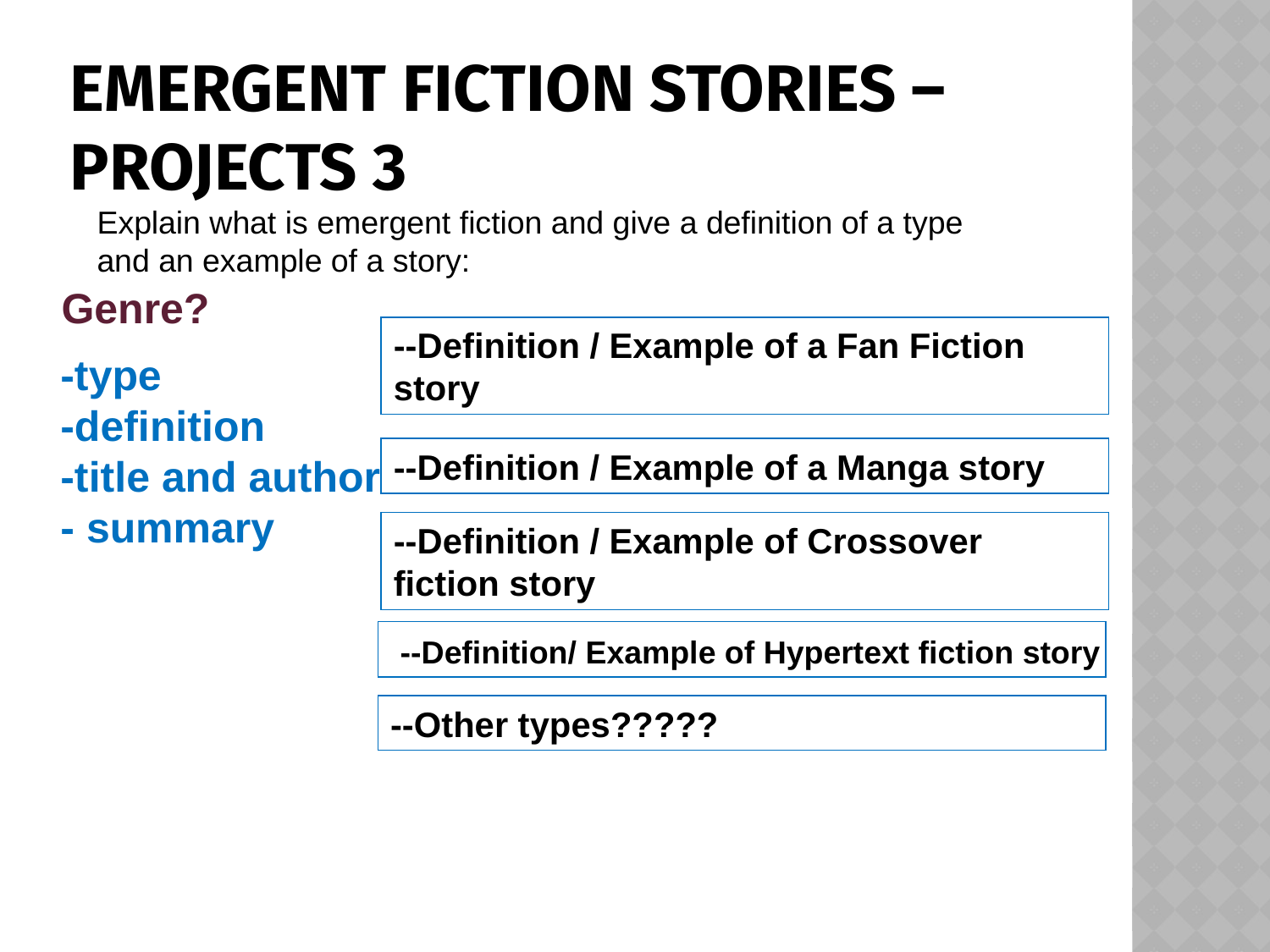

# emergent fiction Stories –Projects 3
Explain what is emergent fiction and give a definition of a type and an example of a story:
Genre?
--Definition / Example of a Fan Fiction story
-type
-definition
-title and author - summary

--Definition / Example of a Manga story
--Definition / Example of Crossover fiction story

--Definition/ Example of Hypertext fiction story
--Other types?????